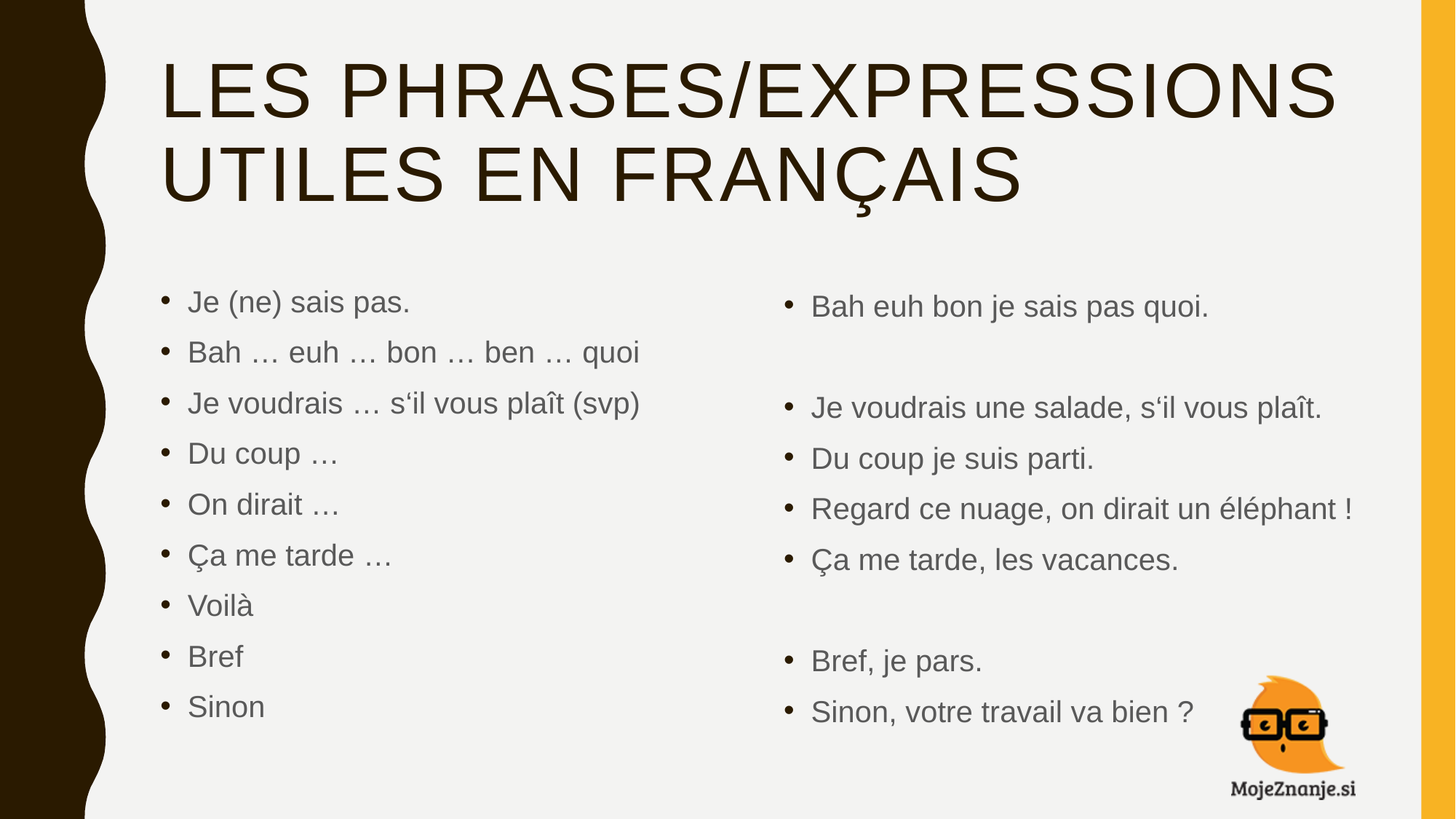

# Les phrases/expressions utiles en français
Je (ne) sais pas.
Bah … euh … bon … ben … quoi
Je voudrais … s‘il vous plaît (svp)
Du coup …
On dirait …
Ça me tarde …
Voilà
Bref
Sinon
Bah euh bon je sais pas quoi.

Je voudrais une salade, s‘il vous plaît.
Du coup je suis parti.
Regard ce nuage, on dirait un éléphant !
Ça me tarde, les vacances.

Bref, je pars.
Sinon, votre travail va bien ?